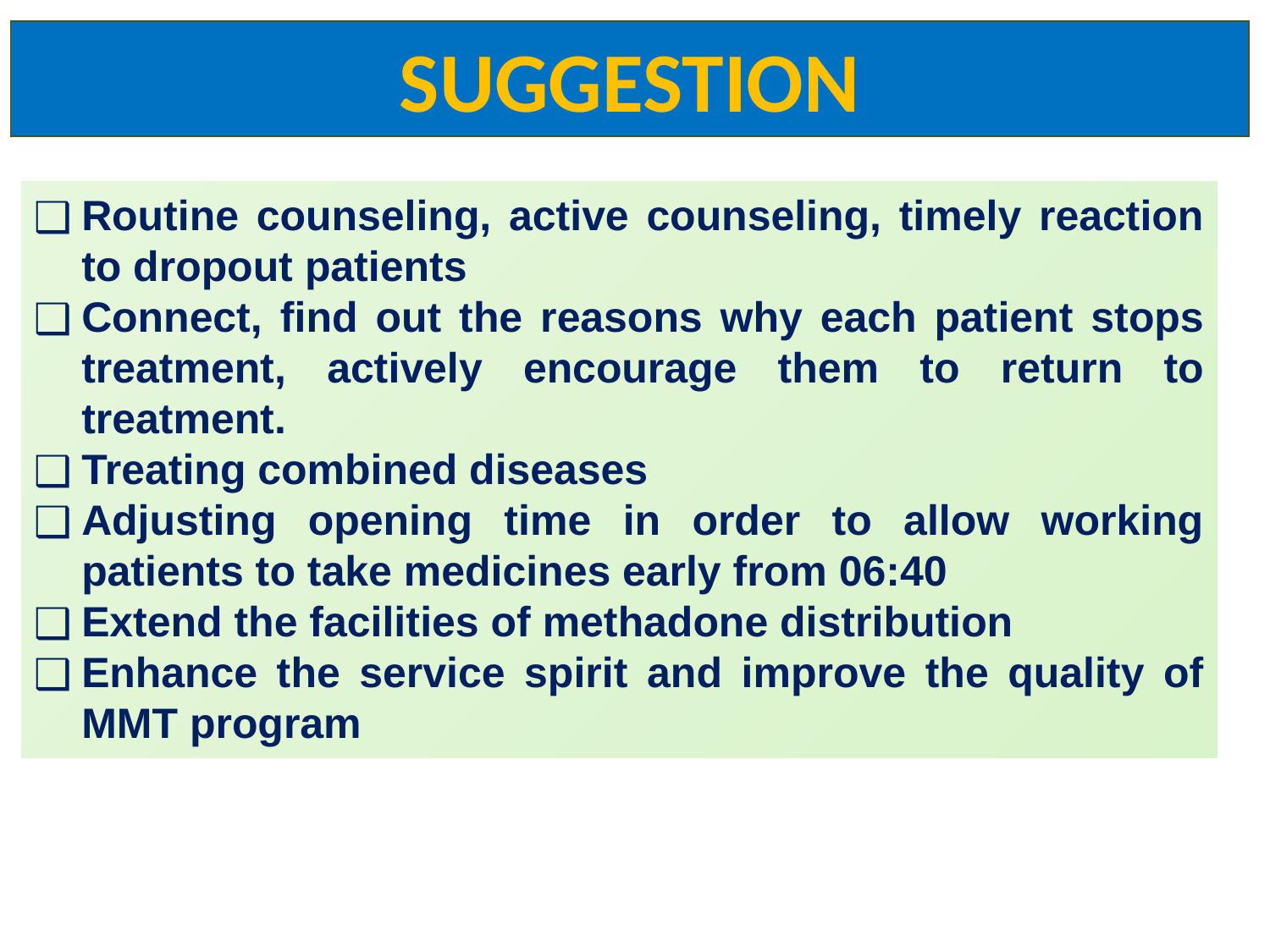

SUGGESTION
Routine counseling, active counseling, timely reaction to dropout patients
Connect, find out the reasons why each patient stops treatment, actively encourage them to return to treatment.
Treating combined diseases
Adjusting opening time in order to allow working patients to take medicines early from 06:40
Extend the facilities of methadone distribution
Enhance the service spirit and improve the quality of MMT program